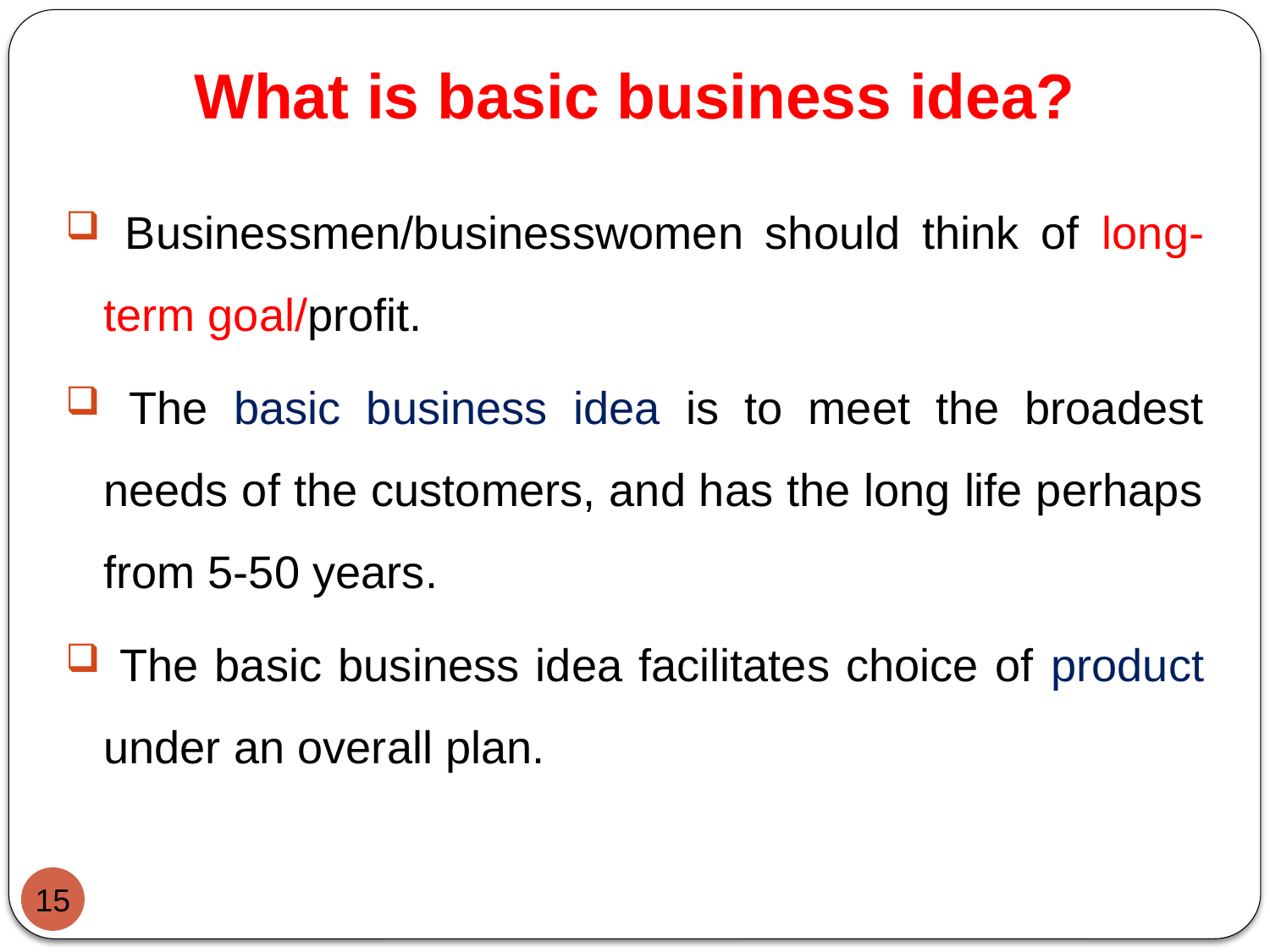

# What is basic business idea?
 Businessmen/businesswomen should think of long-term goal/profit.
 The basic business idea is to meet the broadest needs of the customers, and has the long life perhaps from 5-50 years.
 The basic business idea facilitates choice of product under an overall plan.
15